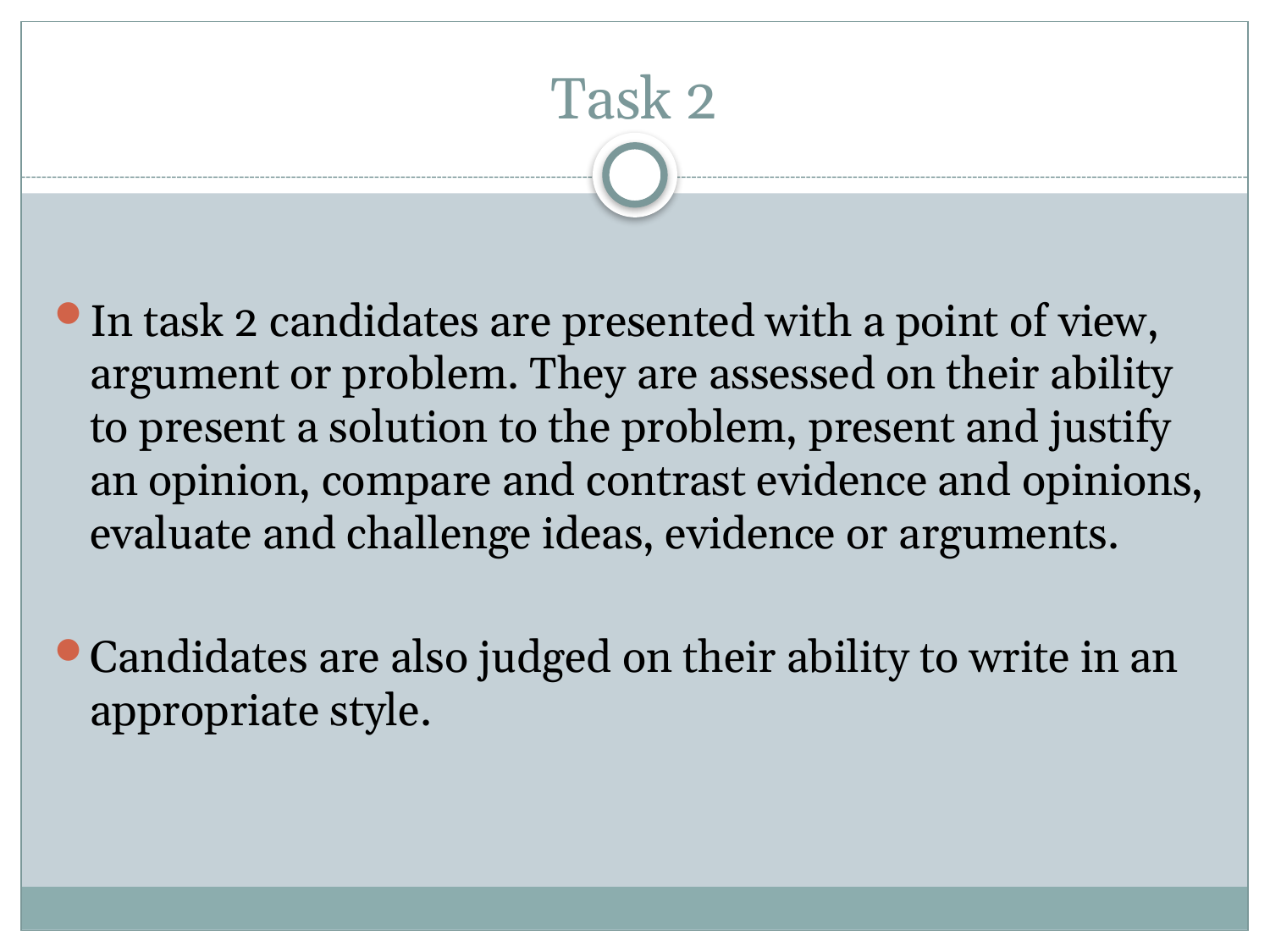

# Task 2
In task 2 candidates are presented with a point of view, argument or problem. They are assessed on their ability to present a solution to the problem, present and justify an opinion, compare and contrast evidence and opinions, evaluate and challenge ideas, evidence or arguments.

Candidates are also judged on their ability to write in an appropriate style.